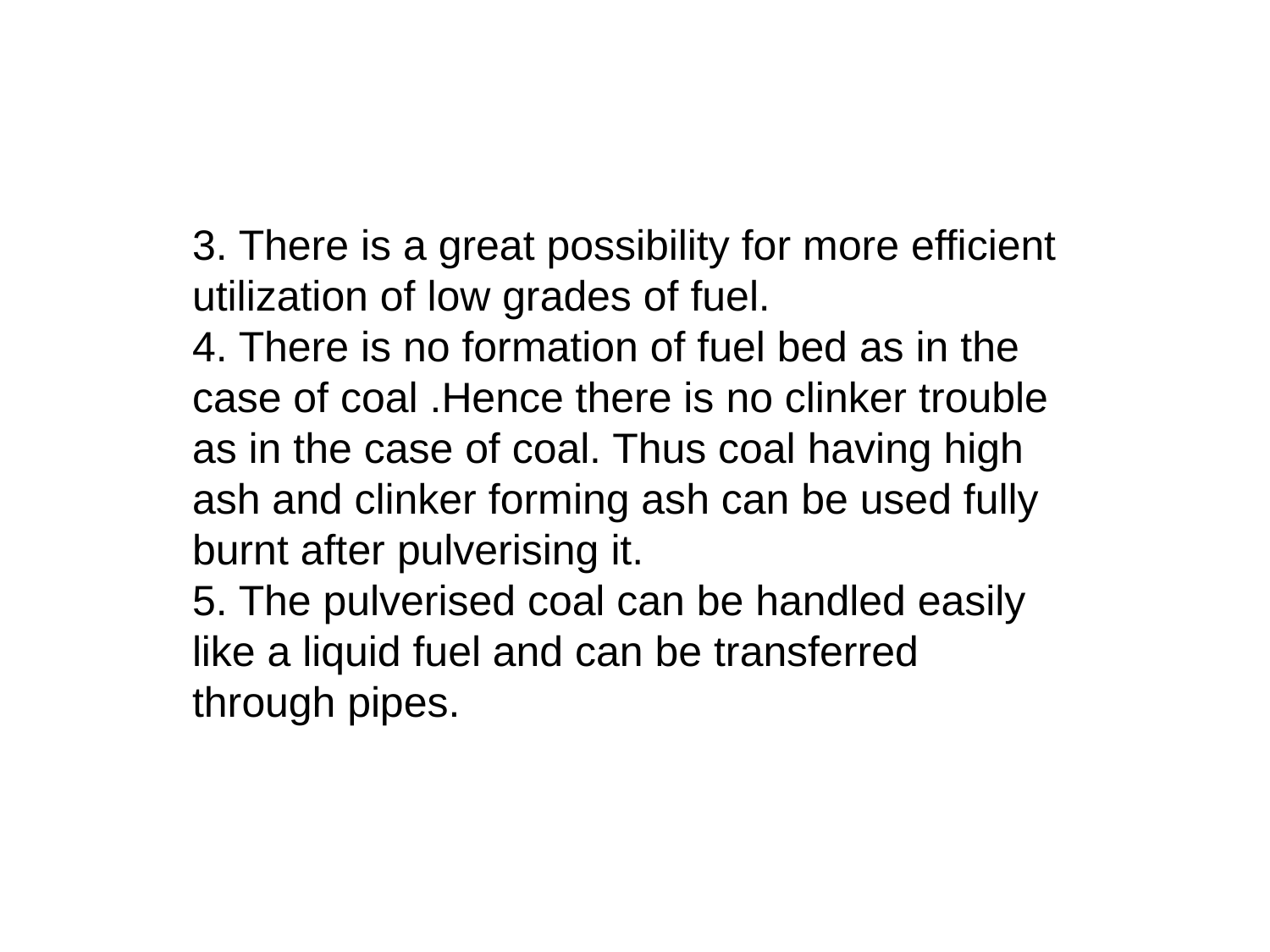

3. There is a great possibility for more efficient utilization of low grades of fuel.
4. There is no formation of fuel bed as in the case of coal .Hence there is no clinker trouble as in the case of coal. Thus coal having high ash and clinker forming ash can be used fully burnt after pulverising it.
5. The pulverised coal can be handled easily like a liquid fuel and can be transferred through pipes.